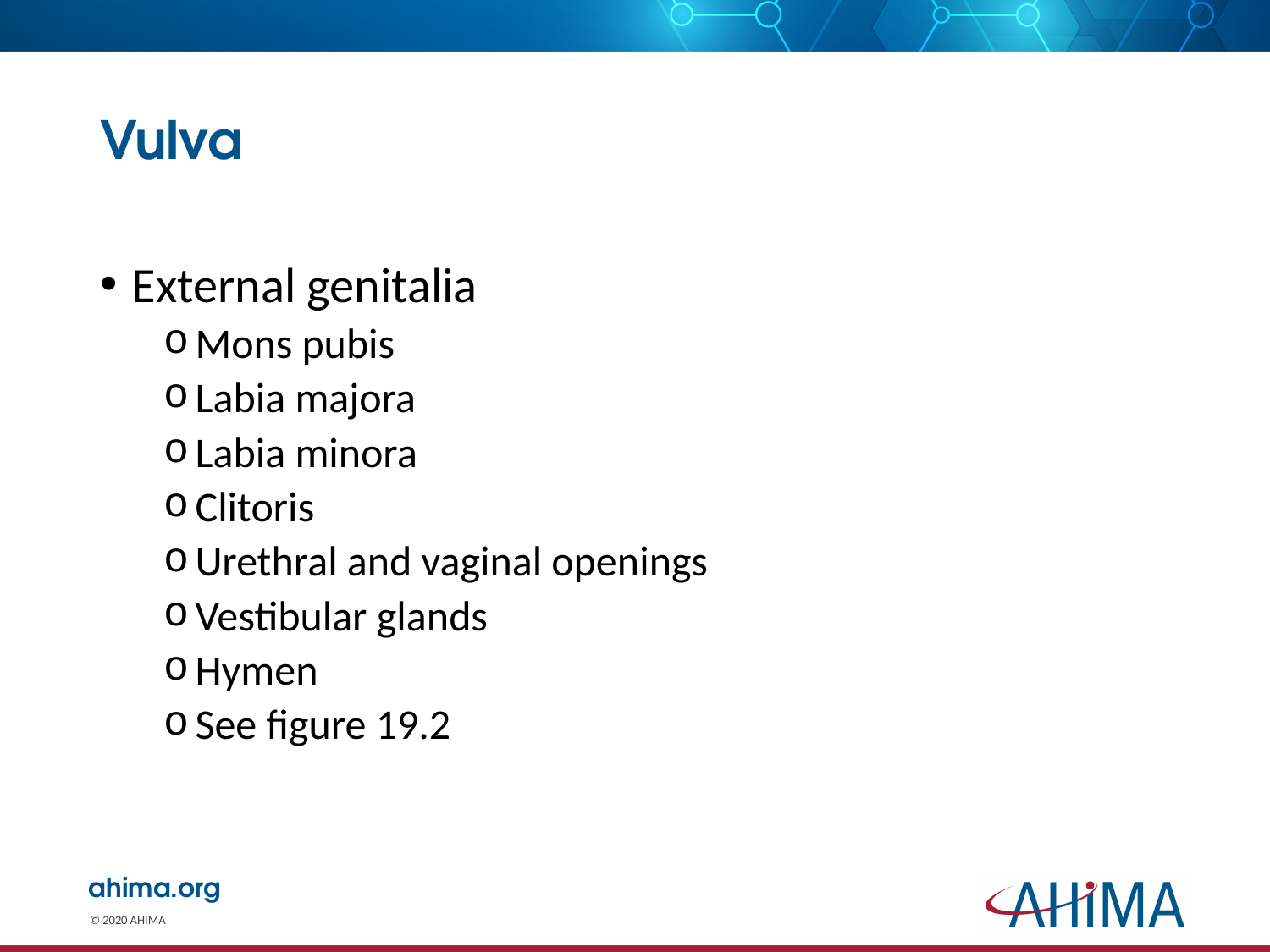

# Vulva
External genitalia
Mons pubis
Labia majora
Labia minora
Clitoris
Urethral and vaginal openings
Vestibular glands
Hymen
See figure 19.2